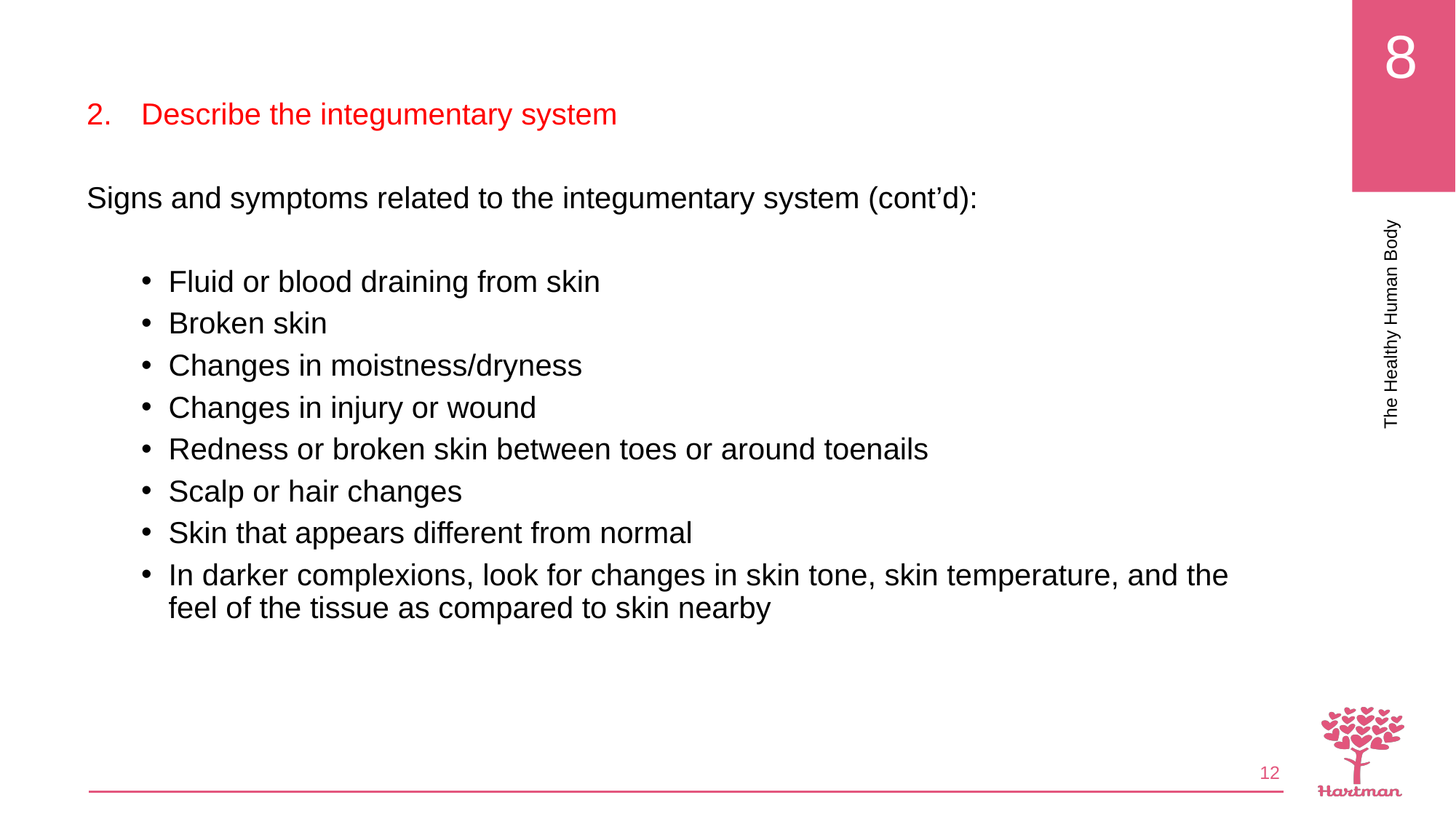

Describe the integumentary system

Signs and symptoms related to the integumentary system (cont’d):

Fluid or blood draining from skin
Broken skin
Changes in moistness/dryness
Changes in injury or wound
Redness or broken skin between toes or around toenails
Scalp or hair changes
Skin that appears different from normal
In darker complexions, look for changes in skin tone, skin temperature, and the feel of the tissue as compared to skin nearby
12